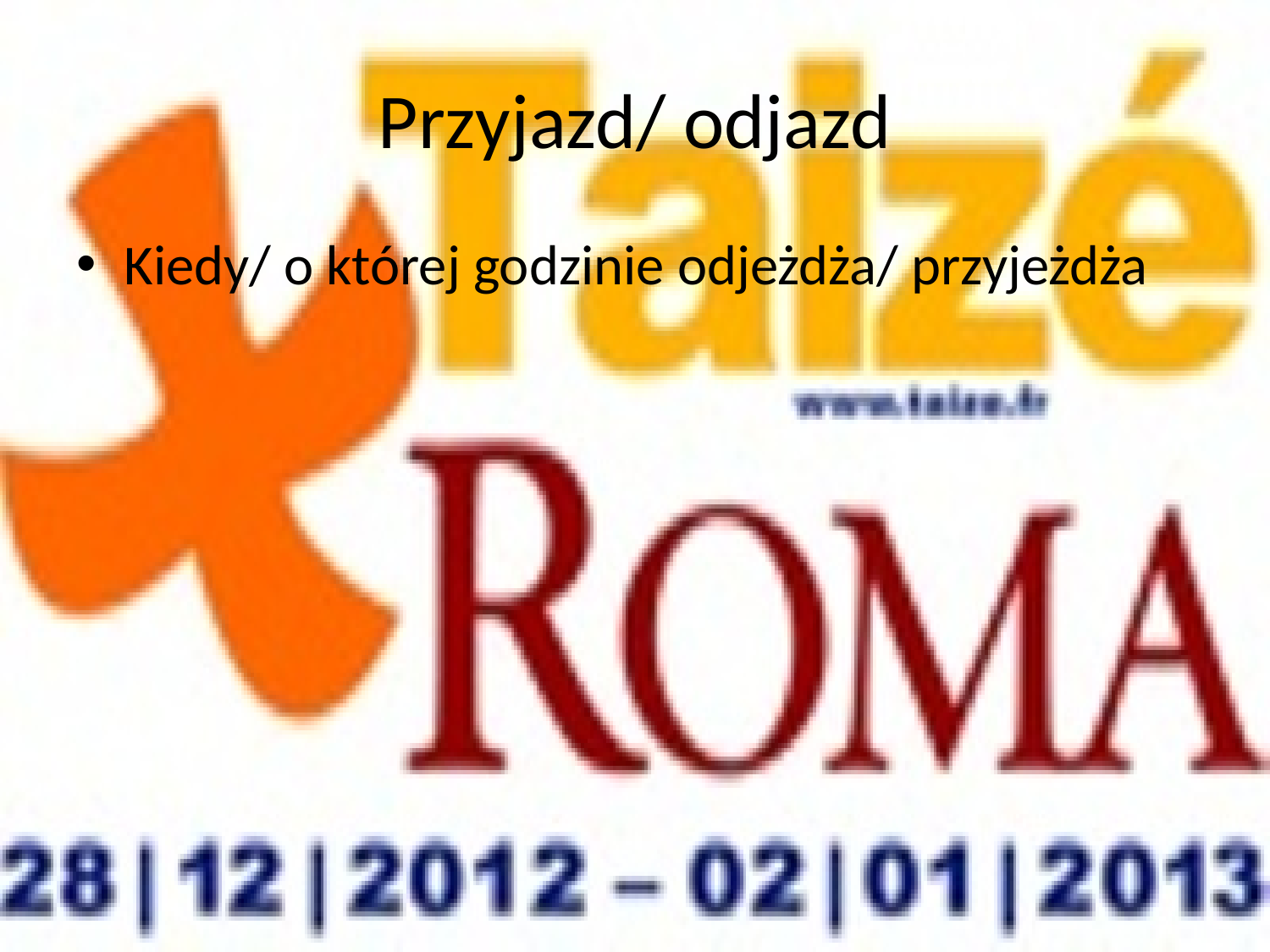

# Przyjazd/ odjazd
Kiedy/ o której godzinie odjeżdża/ przyjeżdża